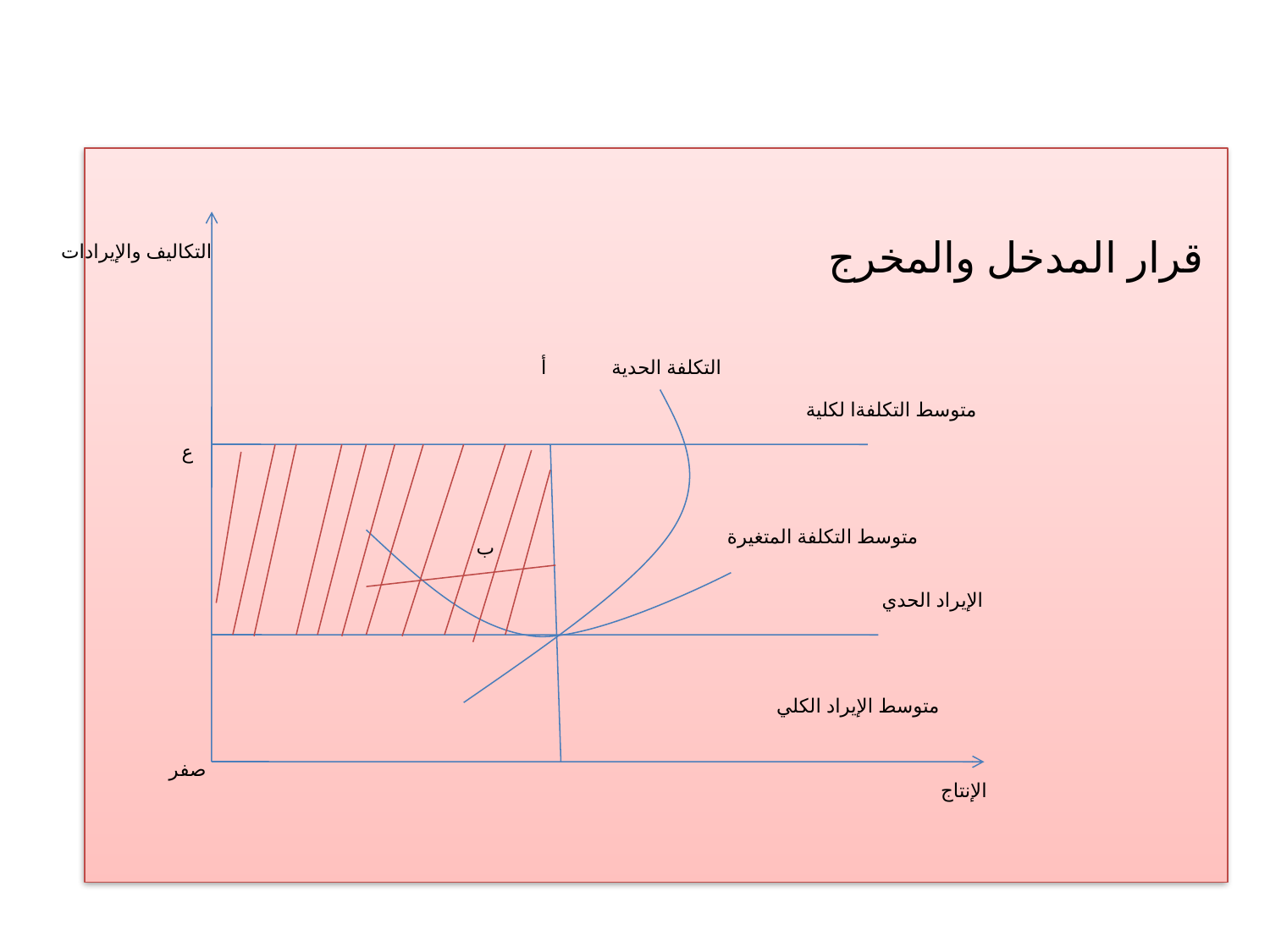

قرار المدخل والمخرج
التكاليف والإيرادات
أ
التكلفة الحدية

متوسط التكلفةا لكلية
ع
متوسط التكلفة المتغيرة
ب

الإيراد الحدي
متوسط الإيراد الكلي
صفر
الإنتاج